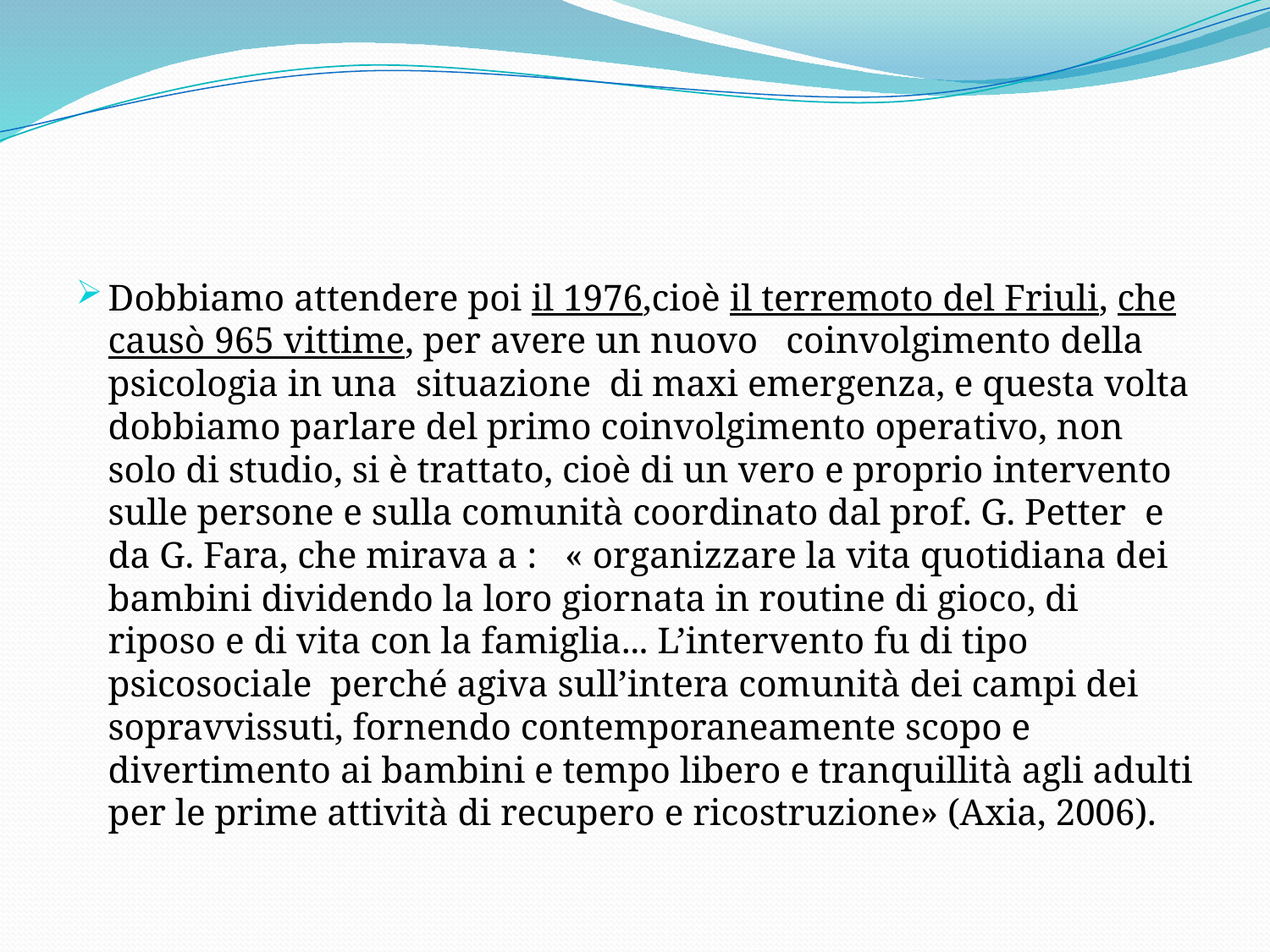

#
Dobbiamo attendere poi il 1976,cioè il terremoto del Friuli, che causò 965 vittime, per avere un nuovo   coinvolgimento della psicologia in una  situazione  di maxi emergenza, e questa volta dobbiamo parlare del primo coinvolgimento operativo, non solo di studio, si è trattato, cioè di un vero e proprio intervento sulle persone e sulla comunità coordinato dal prof. G. Petter  e  da G. Fara, che mirava a :   « organizzare la vita quotidiana dei bambini dividendo la loro giornata in routine di gioco, di riposo e di vita con la famiglia... L’intervento fu di tipo psicosociale  perché agiva sull’intera comunità dei campi dei sopravvissuti, fornendo contemporaneamente scopo e divertimento ai bambini e tempo libero e tranquillità agli adulti per le prime attività di recupero e ricostruzione» (Axia, 2006).